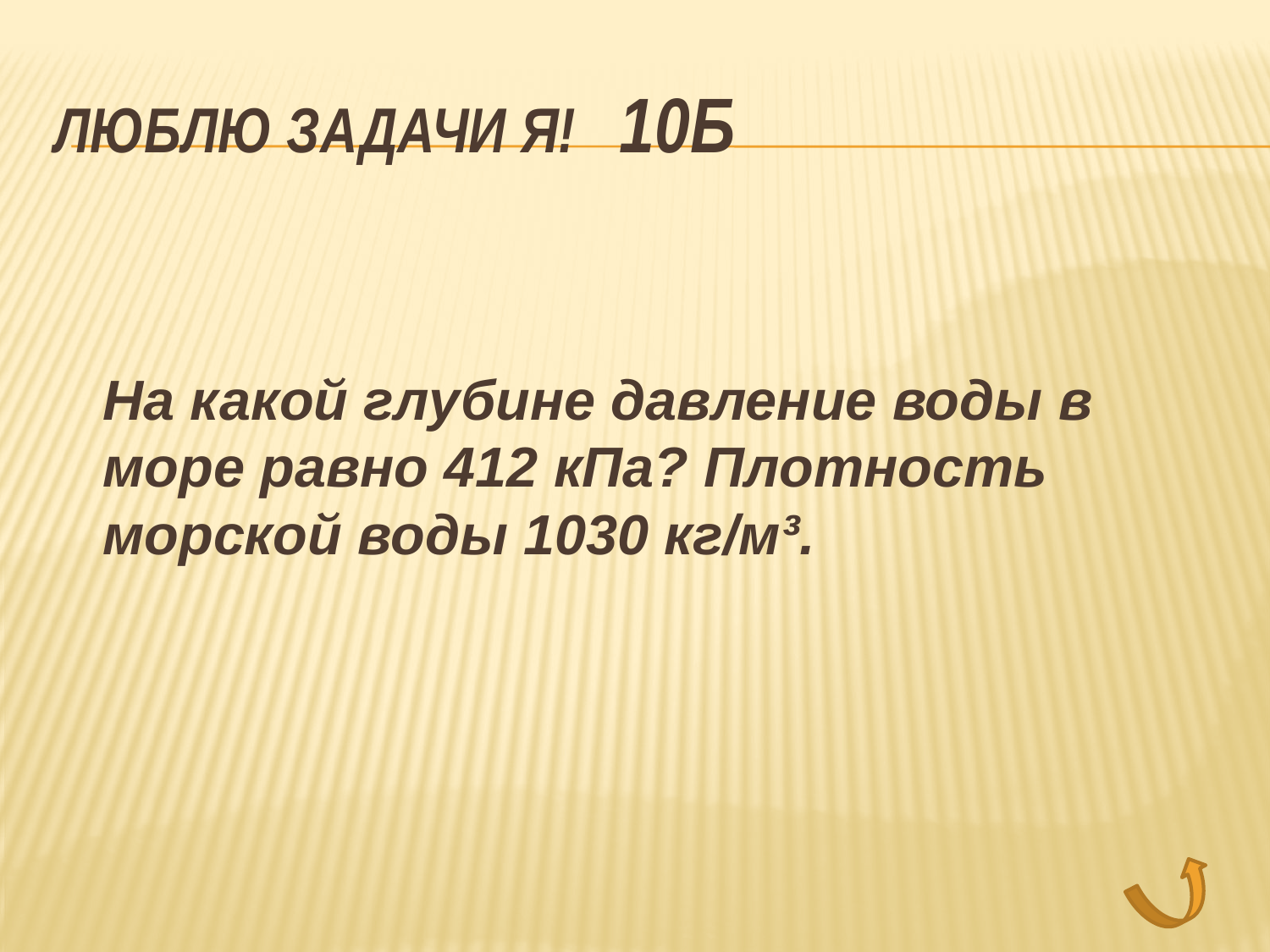

# Люблю задачи я!   10Б
	На какой глубине давление воды в море равно 412 кПа? Плотность морской воды 1030 кг/м³.